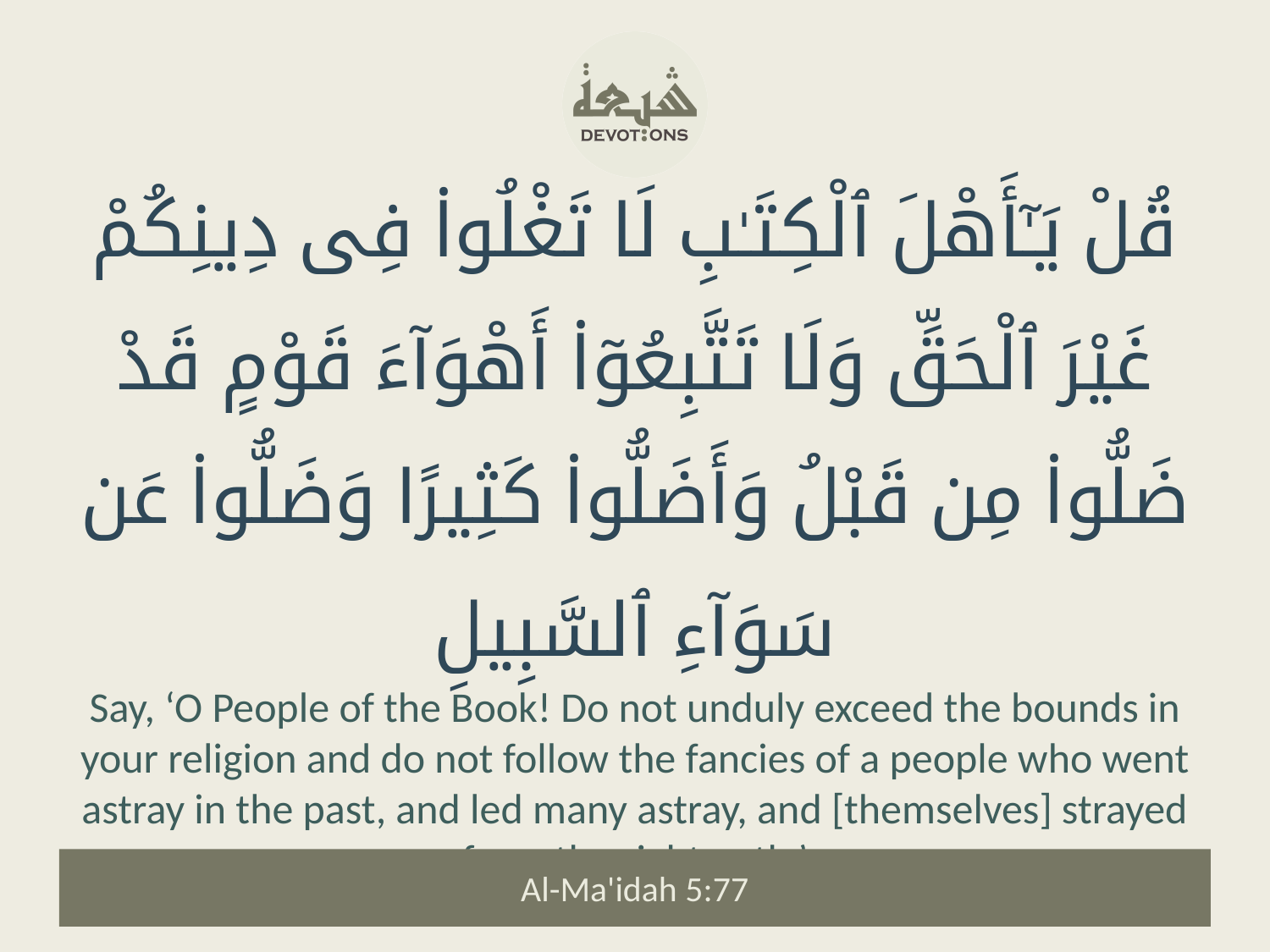

قُلْ يَـٰٓأَهْلَ ٱلْكِتَـٰبِ لَا تَغْلُوا۟ فِى دِينِكُمْ غَيْرَ ٱلْحَقِّ وَلَا تَتَّبِعُوٓا۟ أَهْوَآءَ قَوْمٍ قَدْ ضَلُّوا۟ مِن قَبْلُ وَأَضَلُّوا۟ كَثِيرًا وَضَلُّوا۟ عَن سَوَآءِ ٱلسَّبِيلِ
Say, ‘O People of the Book! Do not unduly exceed the bounds in your religion and do not follow the fancies of a people who went astray in the past, and led many astray, and [themselves] strayed from the right path.’
Al-Ma'idah 5:77